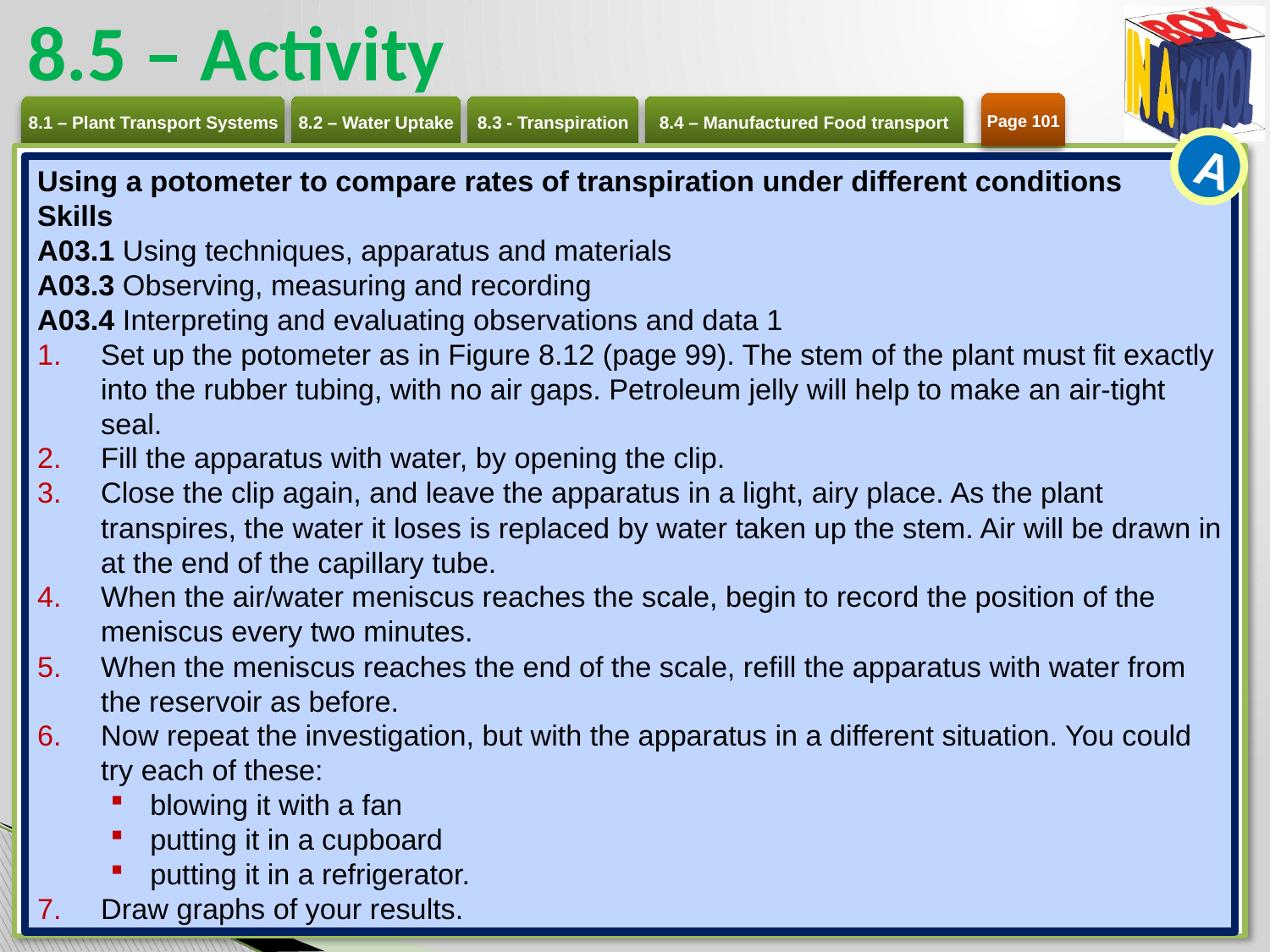

# 8.5 – Activity
Page 101
A
Using a potometer to compare rates of transpiration under different conditions
Skills
A03.1 Using techniques, apparatus and materials
A03.3 Observing, measuring and recording
A03.4 Interpreting and evaluating observations and data 1
Set up the potometer as in Figure 8.12 (page 99). The stem of the plant must fit exactly into the rubber tubing, with no air gaps. Petroleum jelly will help to make an air-tight seal.
Fill the apparatus with water, by opening the clip.
Close the clip again, and leave the apparatus in a light, airy place. As the plant transpires, the water it loses is replaced by water taken up the stem. Air will be drawn in at the end of the capillary tube.
When the air/water meniscus reaches the scale, begin to record the position of the meniscus every two minutes.
When the meniscus reaches the end of the scale, refill the apparatus with water from the reservoir as before.
Now repeat the investigation, but with the apparatus in a different situation. You could try each of these:
blowing it with a fan
putting it in a cupboard
putting it in a refrigerator.
Draw graphs of your results.